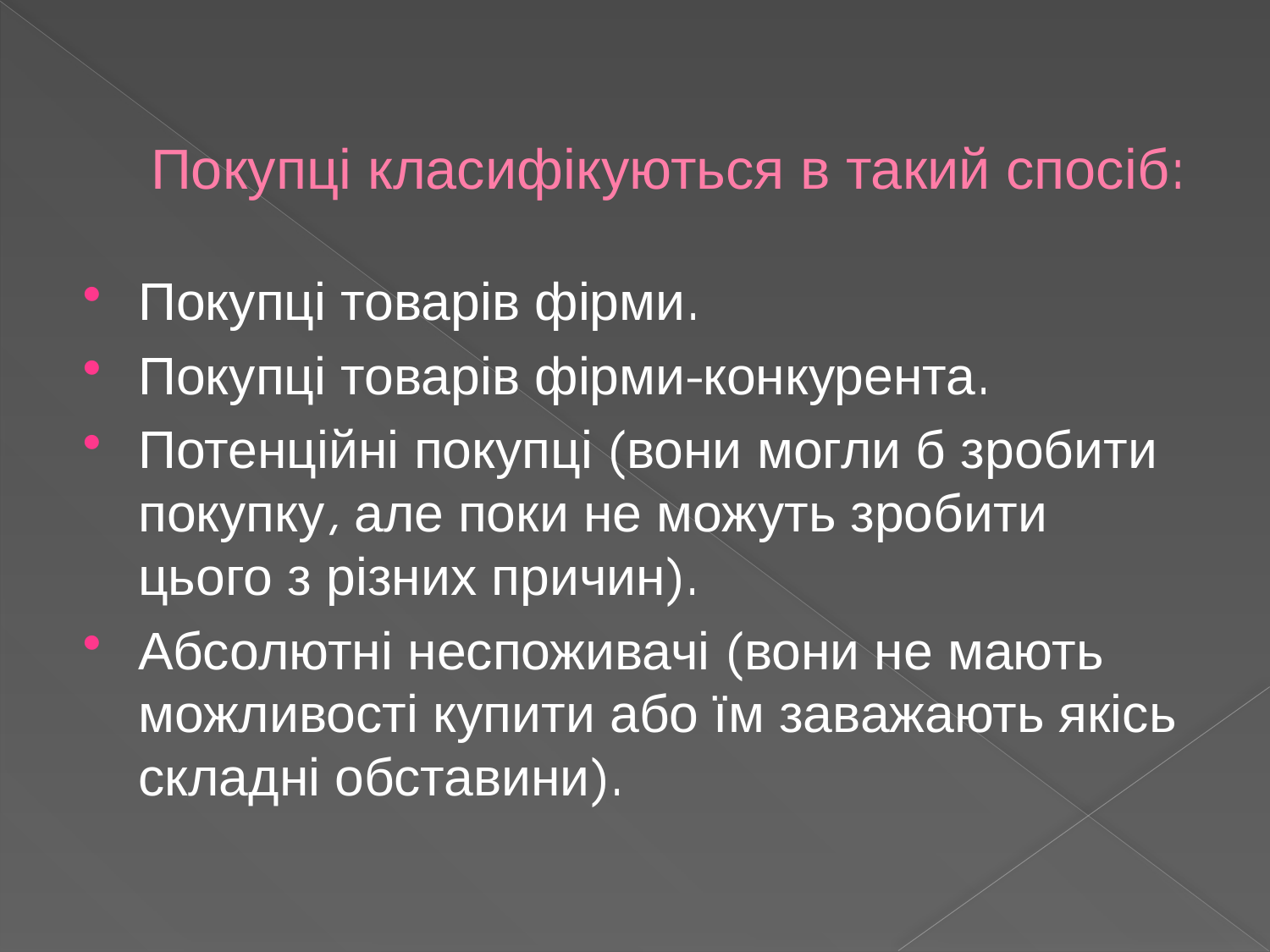

# Покупці класифікуються в такий спосіб:
Покупці товарів фірми.
Покупці товарів фірми-конкурента.
Потенційні покупці (вони могли б зробити покупку, але поки не можуть зробити цього з різних причин).
Абсолютні неспоживачі (вони не мають можливості купити або їм заважають якісь складні обставини).